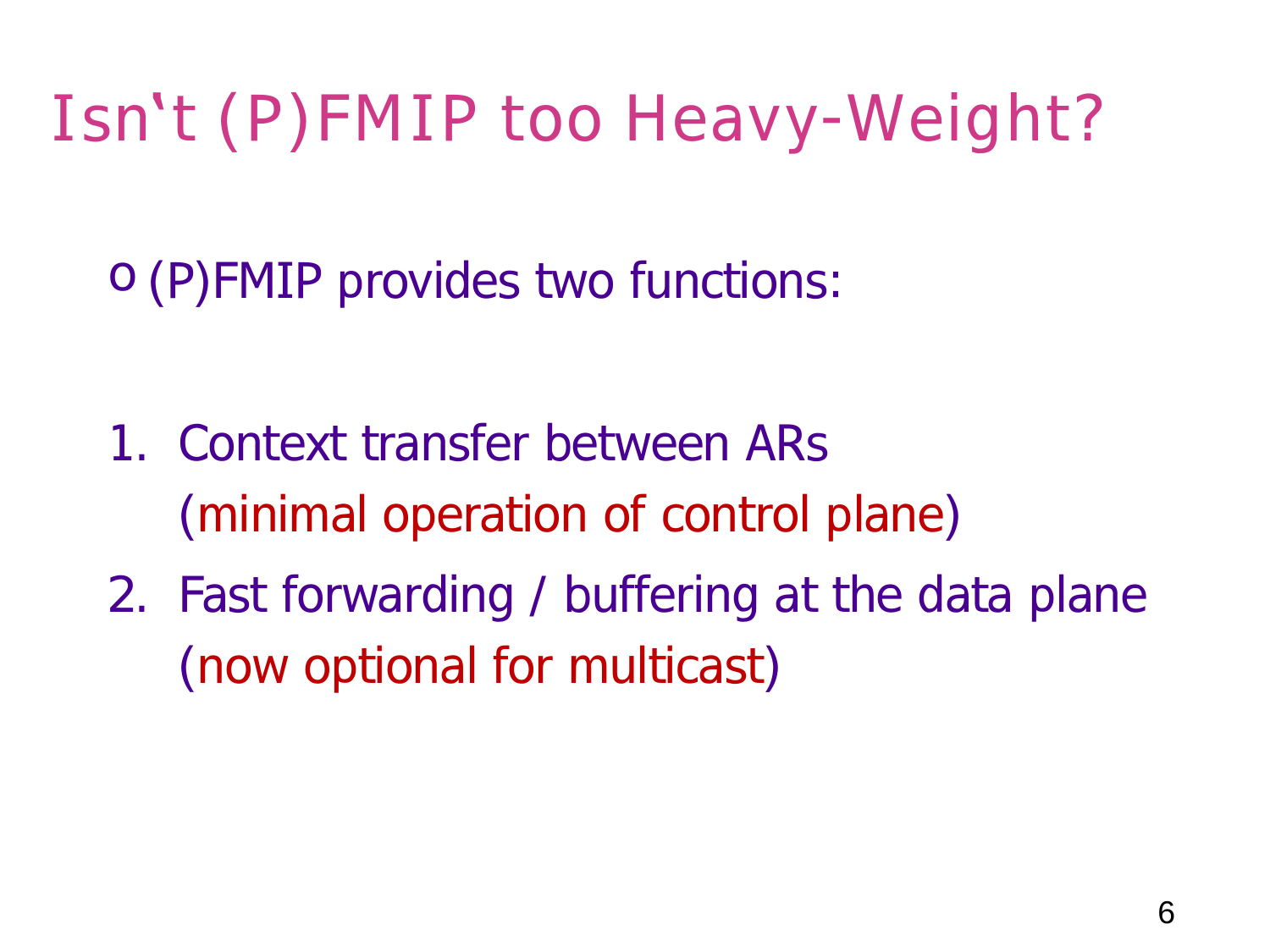

# Isn‘t (P)FMIP too Heavy-Weight?
(P)FMIP provides two functions:

Context transfer between ARs
(minimal operation of control plane)
Fast forwarding / buffering at the data plane (now optional for multicast)

6